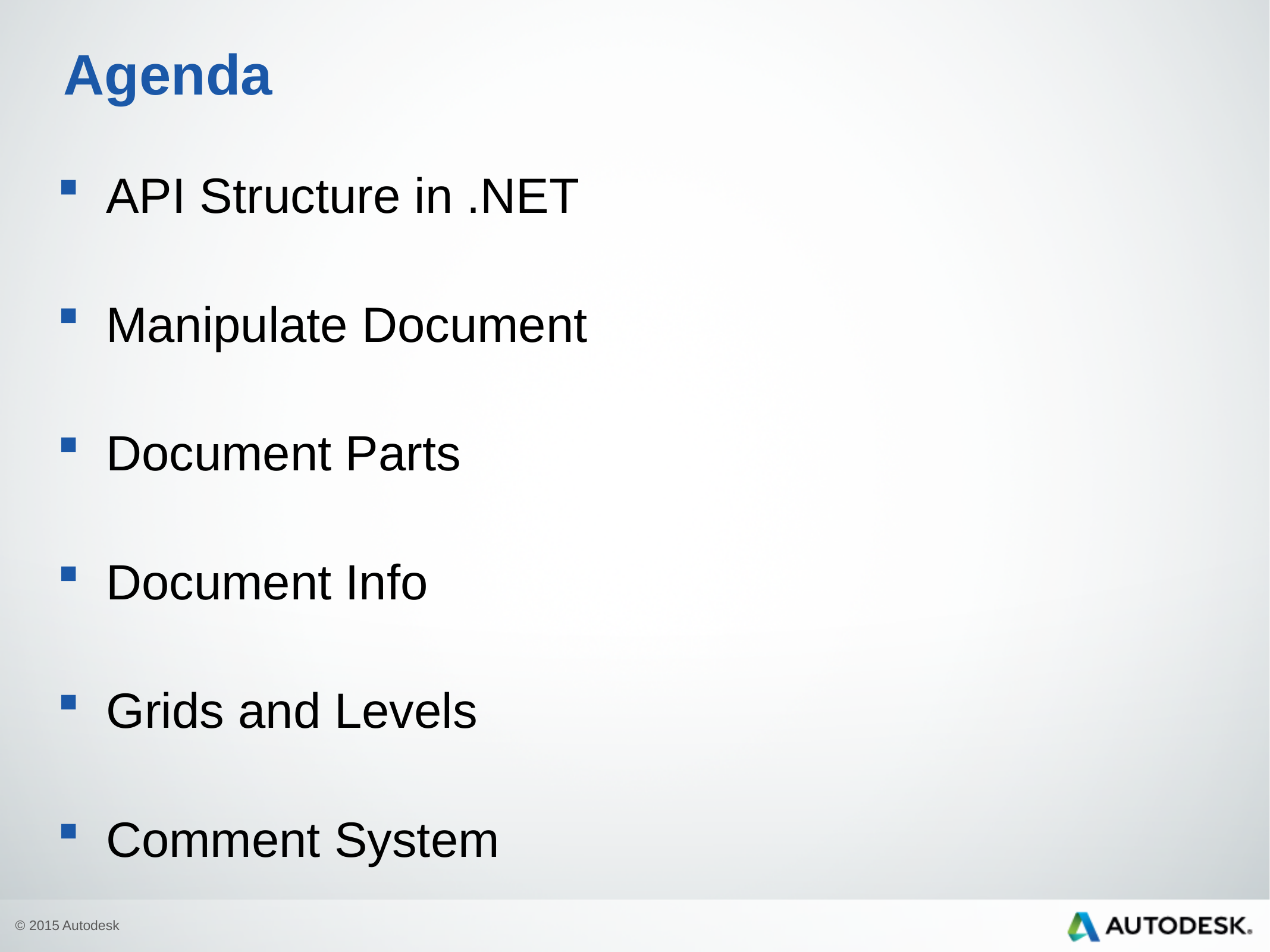

# Agenda
API Structure in .NET

Manipulate Document

Document Parts

Document Info

Grids and Levels

Comment System